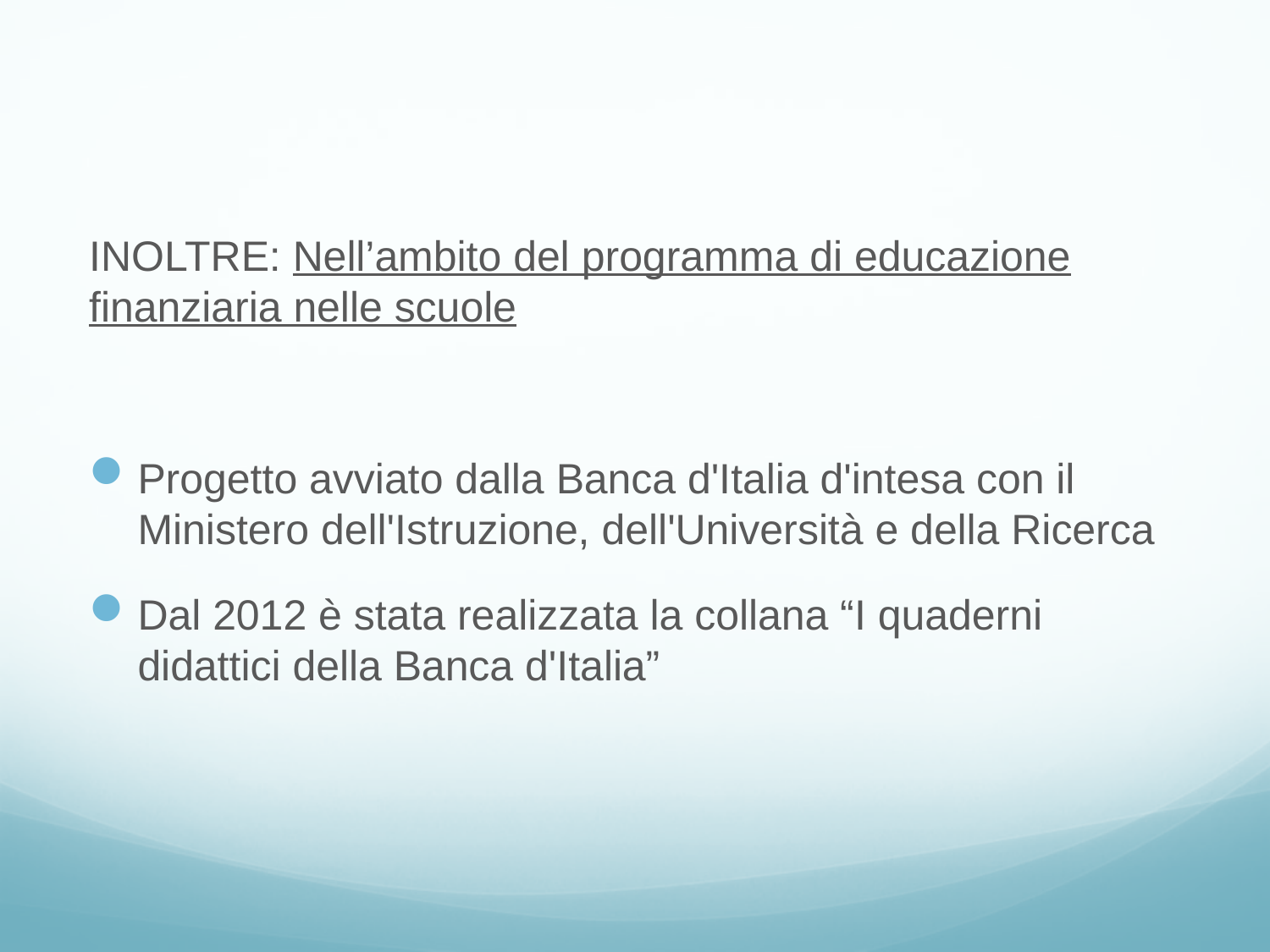

#
INOLTRE: Nell’ambito del programma di educazione finanziaria nelle scuole

Progetto avviato dalla Banca d'Italia d'intesa con il Ministero dell'Istruzione, dell'Università e della Ricerca
Dal 2012 è stata realizzata la collana “I quaderni didattici della Banca d'Italia”